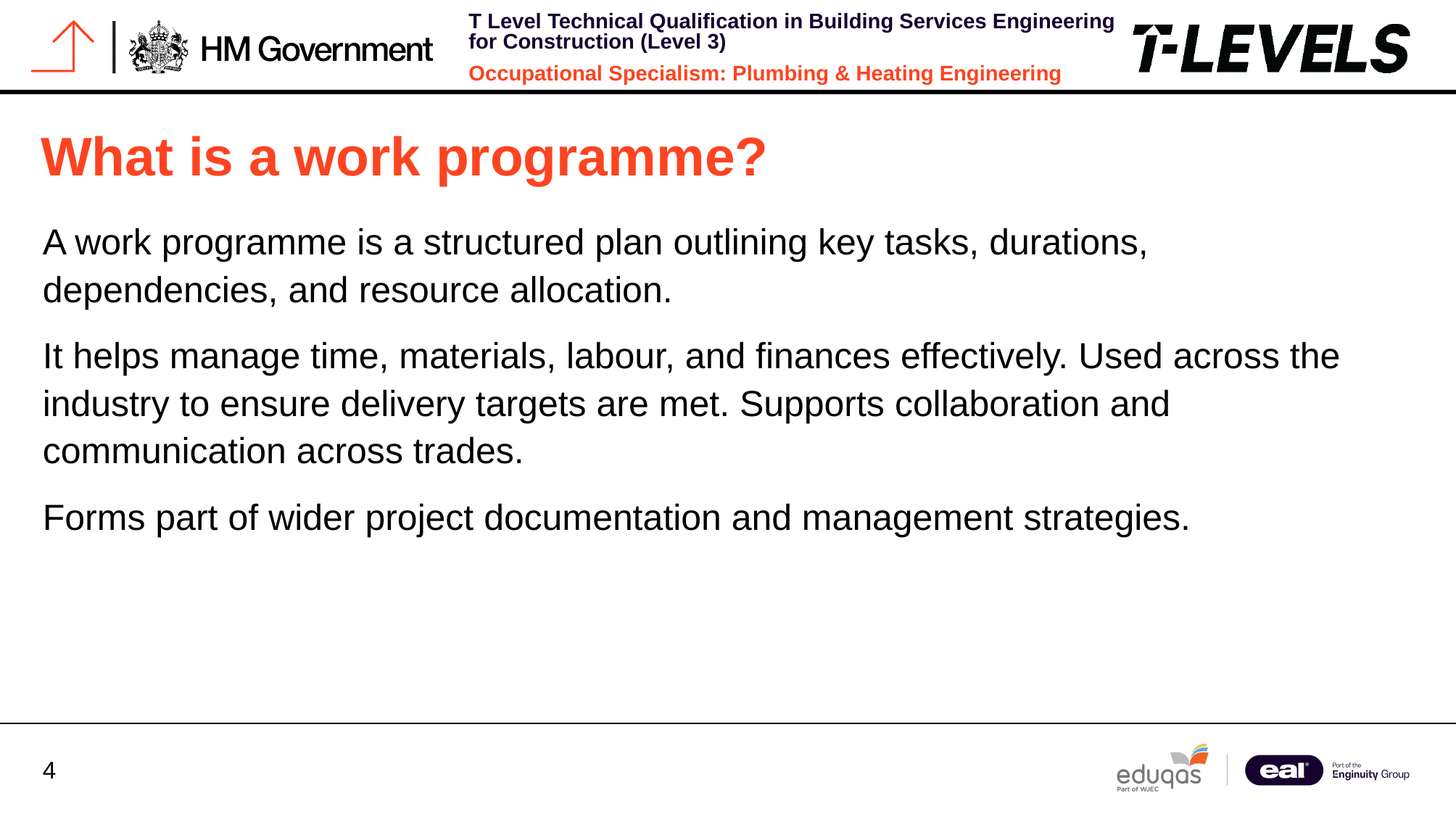

# What is a work programme?
A work programme is a structured plan outlining key tasks, durations, dependencies, and resource allocation.
It helps manage time, materials, labour, and finances effectively. Used across the industry to ensure delivery targets are met. Supports collaboration and communication across trades.
Forms part of wider project documentation and management strategies.